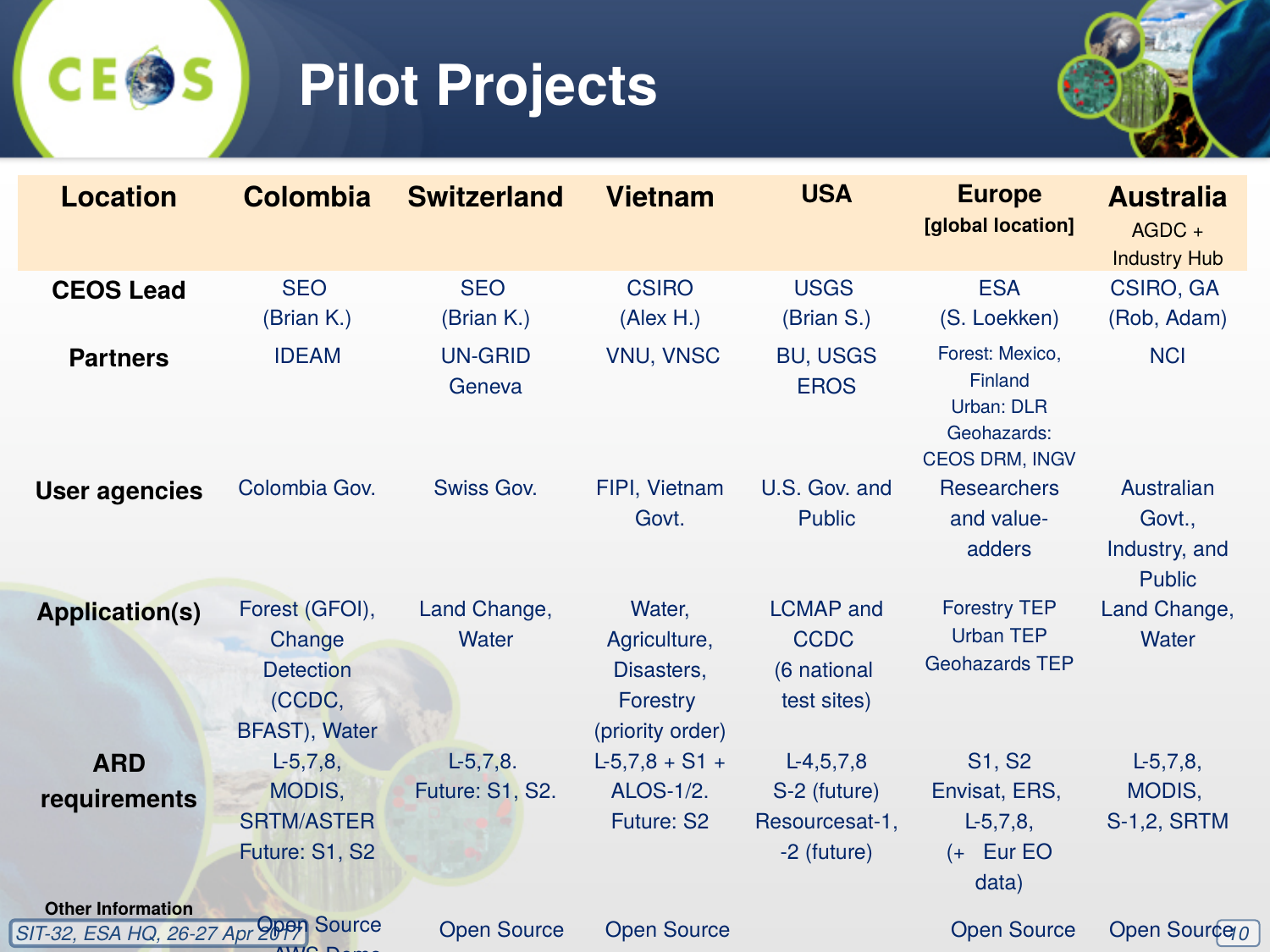

Pilot Projects
| Location | Colombia | Switzerland | Vietnam | USA | Europe [global location] | Australia AGDC + Industry Hub |
| --- | --- | --- | --- | --- | --- | --- |
| CEOS Lead | SEO (Brian K.) | SEO (Brian K.) | CSIRO (Alex H.) | USGS (Brian S.) | ESA (S. Loekken) | CSIRO, GA (Rob, Adam) |
| Partners | IDEAM | UN-GRID Geneva | VNU, VNSC | BU, USGS EROS | Forest: Mexico, Finland Urban: DLR Geohazards: CEOS DRM, INGV | NCI |
| User agencies | Colombia Gov. | Swiss Gov. | FIPI, Vietnam Govt. | U.S. Gov. and Public | Researchers and value-adders | Australian Govt., Industry, and Public |
| Application(s) | Forest (GFOI), Change Detection (CCDC, BFAST), Water | Land Change, Water | Water, Agriculture, Disasters, Forestry (priority order) | LCMAP and CCDC (6 national test sites) | Forestry TEP Urban TEP Geohazards TEP | Land Change, Water |
| ARD requirements | L-5,7,8, MODIS, SRTM/ASTER Future: S1, S2 | L-5,7,8. Future: S1, S2. | L-5,7,8 + S1 + ALOS-1/2. Future: S2 | L-4,5,7,8 S-2 (future) Resourcesat-1, -2 (future) | S1, S2 Envisat, ERS, L-5,7,8, (+ Eur EO data) | L-5,7,8, MODIS, S-1,2, SRTM |
| Other Information | Open Source AWS Demo Analysis to Data | Open Source AWS Demo Analysis to Data | Open Source AWS Demo Analysis to Data | Data Download | Open Source Analysis to Data | Open Source Analysis to Data |
10